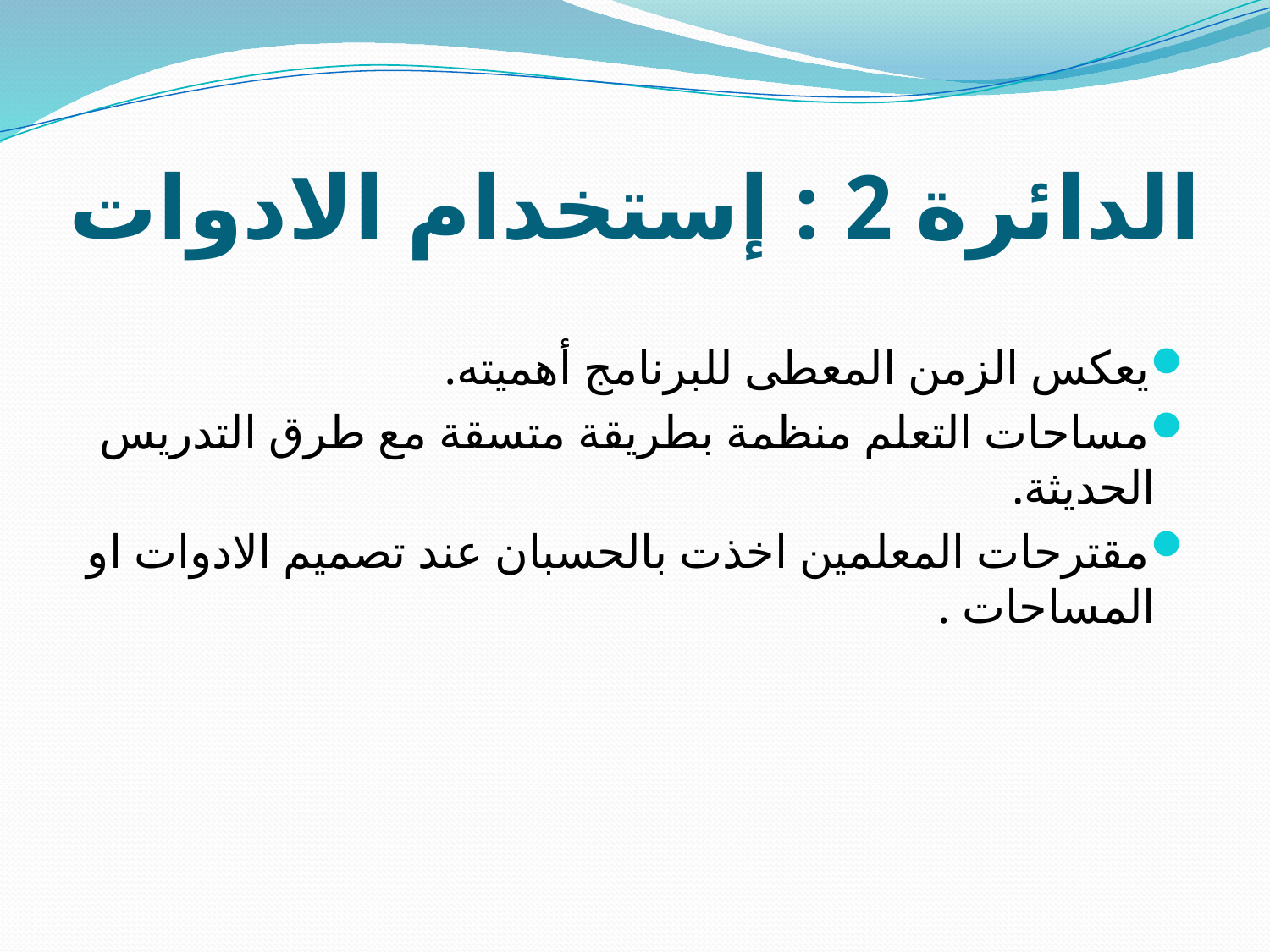

# الدائرة 2 : إستخدام الادوات

يعكس الزمن المعطى للبرنامج أهميته.
مساحات التعلم منظمة بطريقة متسقة مع طرق التدريس الحديثة.
مقترحات المعلمين اخذت بالحسبان عند تصميم الادوات او المساحات .